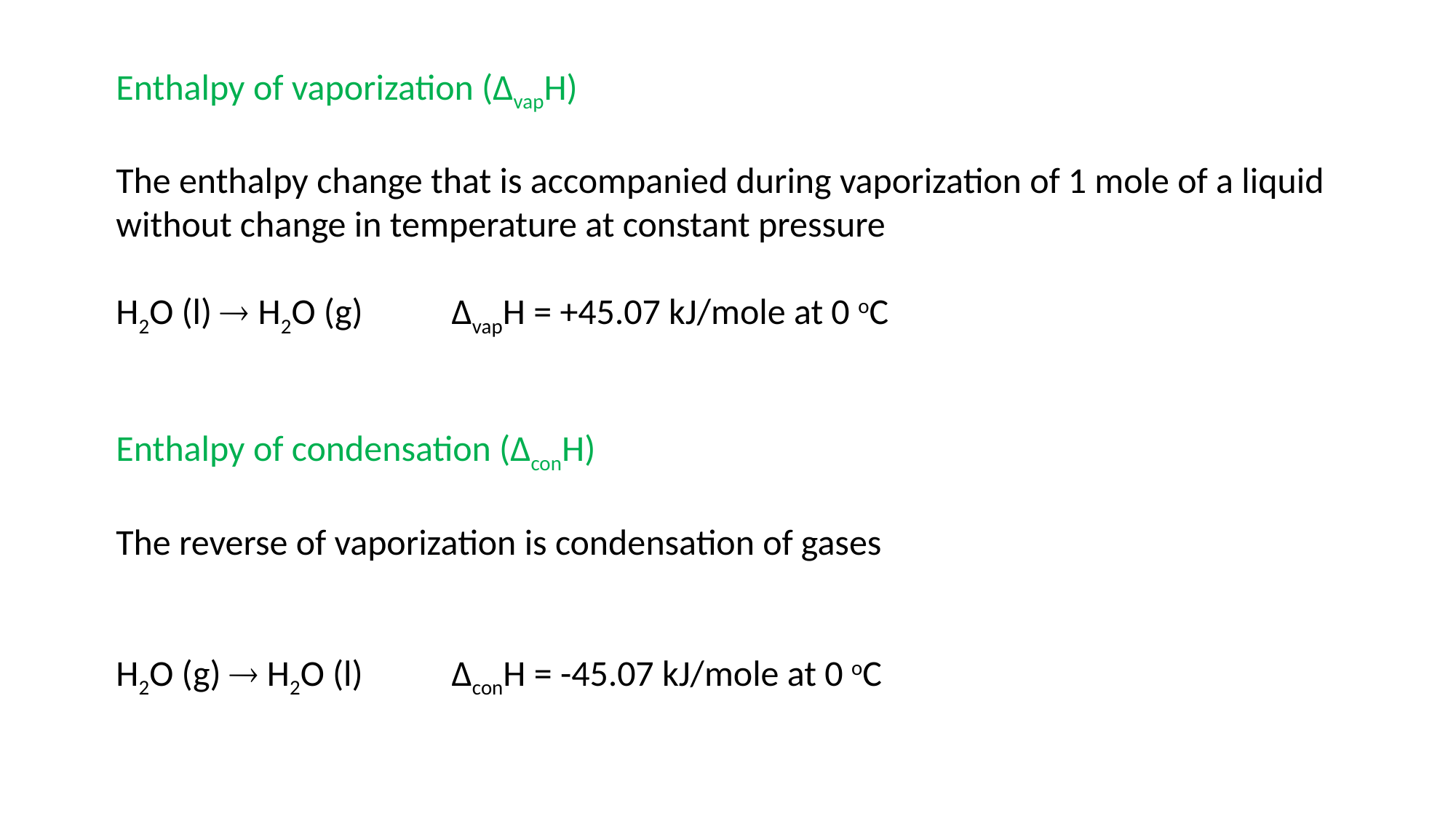

Enthalpy of vaporization (∆vapH)

The enthalpy change that is accompanied during vaporization of 1 mole of a liquid without change in temperature at constant pressure

H2O (l) → H2O (g) 	 ∆vapH = +45.07 kJ/mole at 0 oC

Enthalpy of condensation (∆conH)

The reverse of vaporization is condensation of gases

H2O (g) → H2O (l) 	 ∆conH = -45.07 kJ/mole at 0 oC